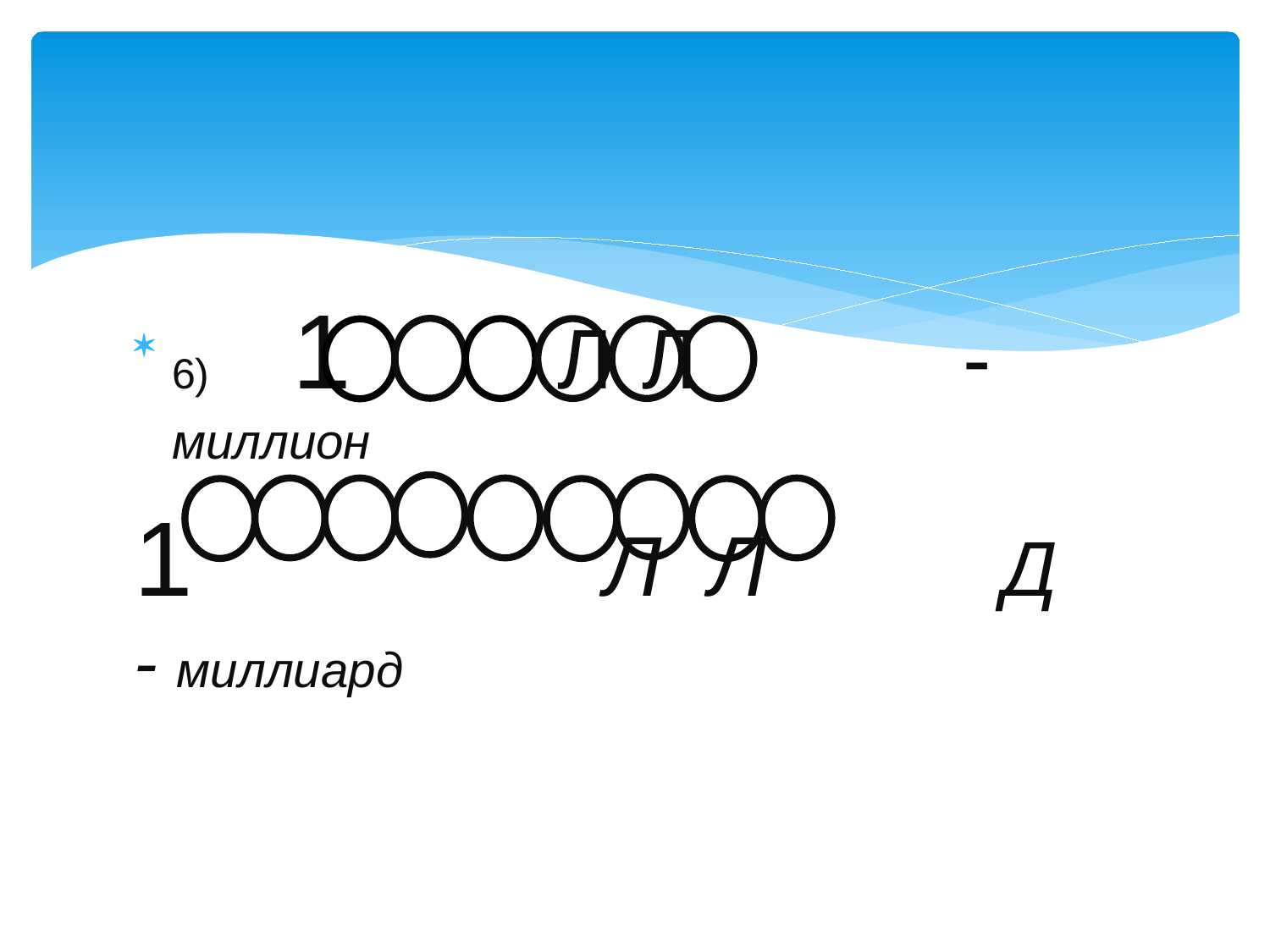

6)       1       Л Л         - миллион
1              Л  Л        Д  - миллиард